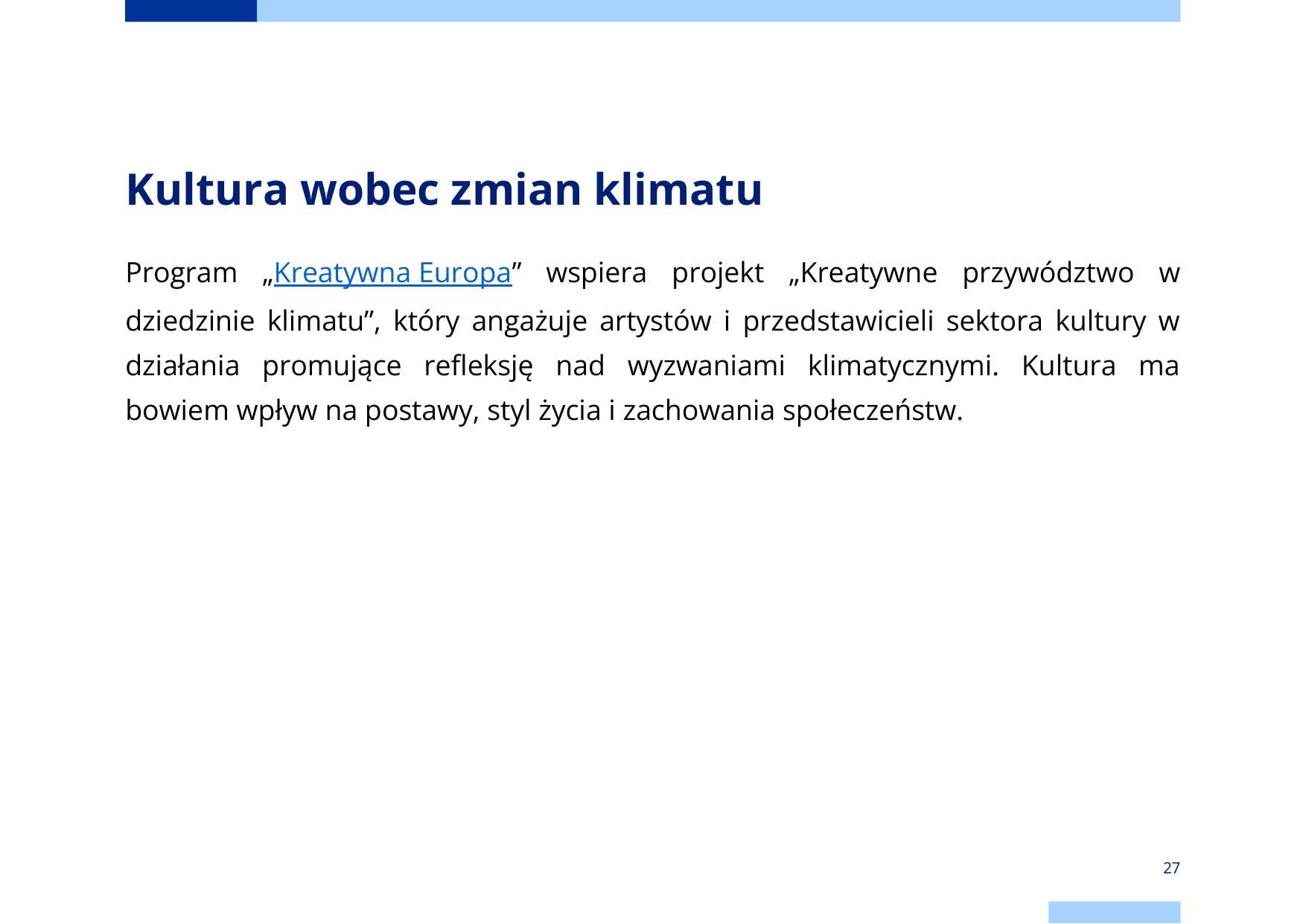

# Kultura wobec zmian klimatu
Program „Kreatywna Europa” wspiera projekt „Kreatywne przywództwo w dziedzinie klimatu”, który angażuje artystów i przedstawicieli sektora kultury w działania promujące refleksję nad wyzwaniami klimatycznymi. Kultura ma bowiem wpływ na postawy, styl życia i zachowania społeczeństw.
27